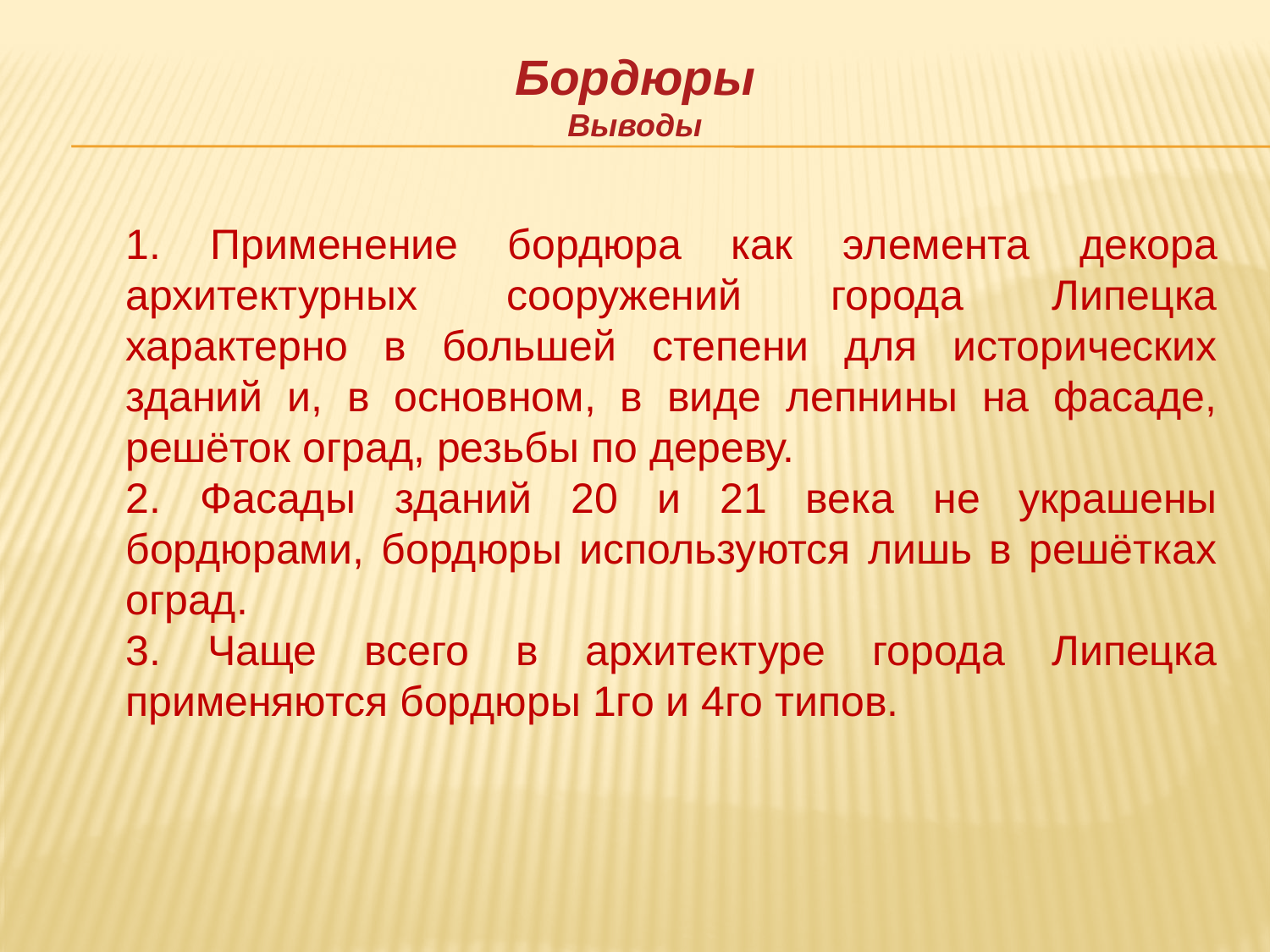

Бордюры
Выводы

 Применение бордюра как элемента декора архитектурных сооружений города Липецка характерно в большей степени для исторических зданий и, в основном, в виде лепнины на фасаде, решёток оград, резьбы по дереву.
 Фасады зданий 20 и 21 века не украшены бордюрами, бордюры используются лишь в решётках оград.
 Чаще всего в архитектуре города Липецка применяются бордюры 1го и 4го типов.